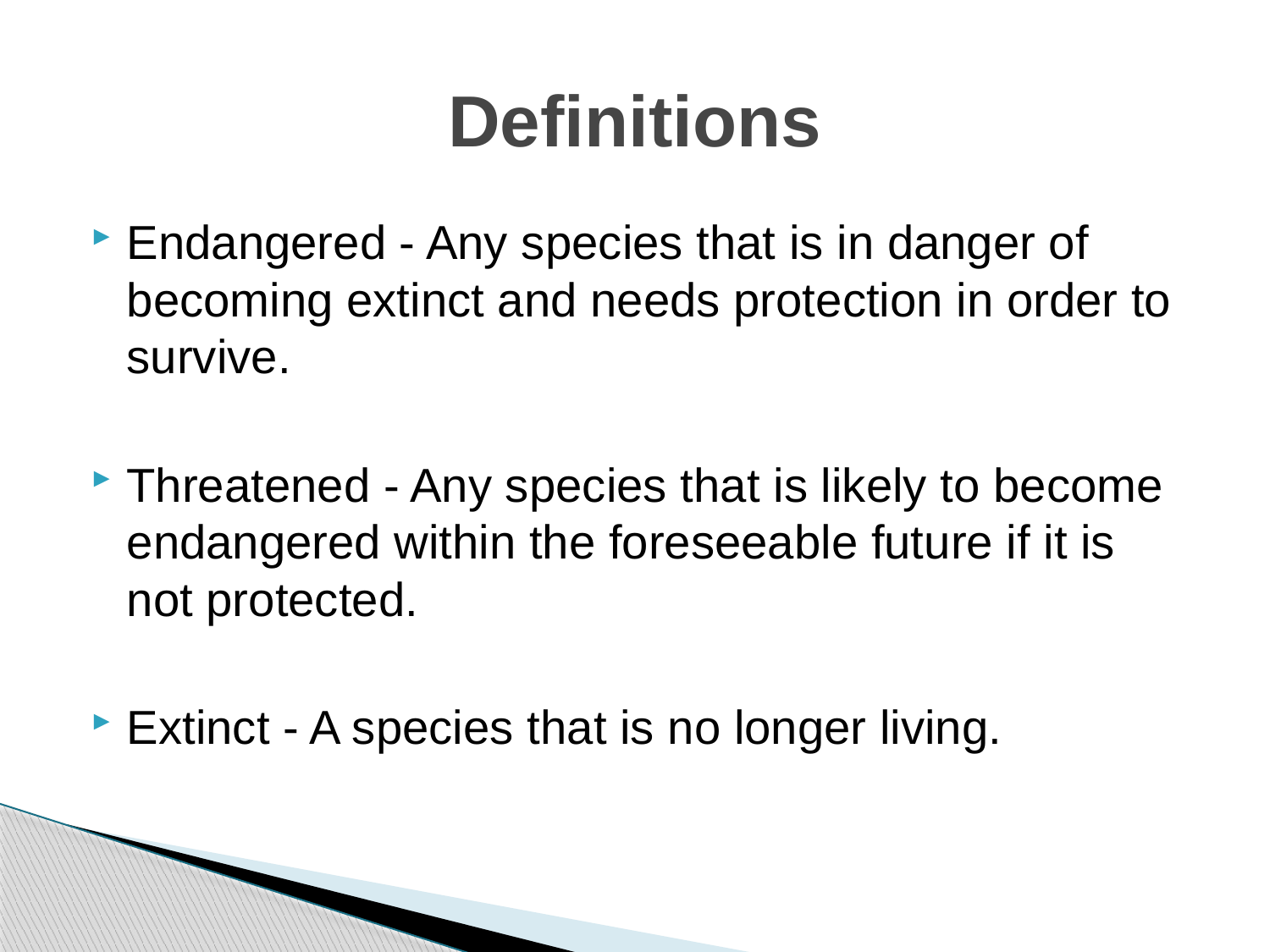

# Definitions
Endangered - Any species that is in danger of becoming extinct and needs protection in order to survive.

Threatened - Any species that is likely to become endangered within the foreseeable future if it is not protected.

Extinct - A species that is no longer living.